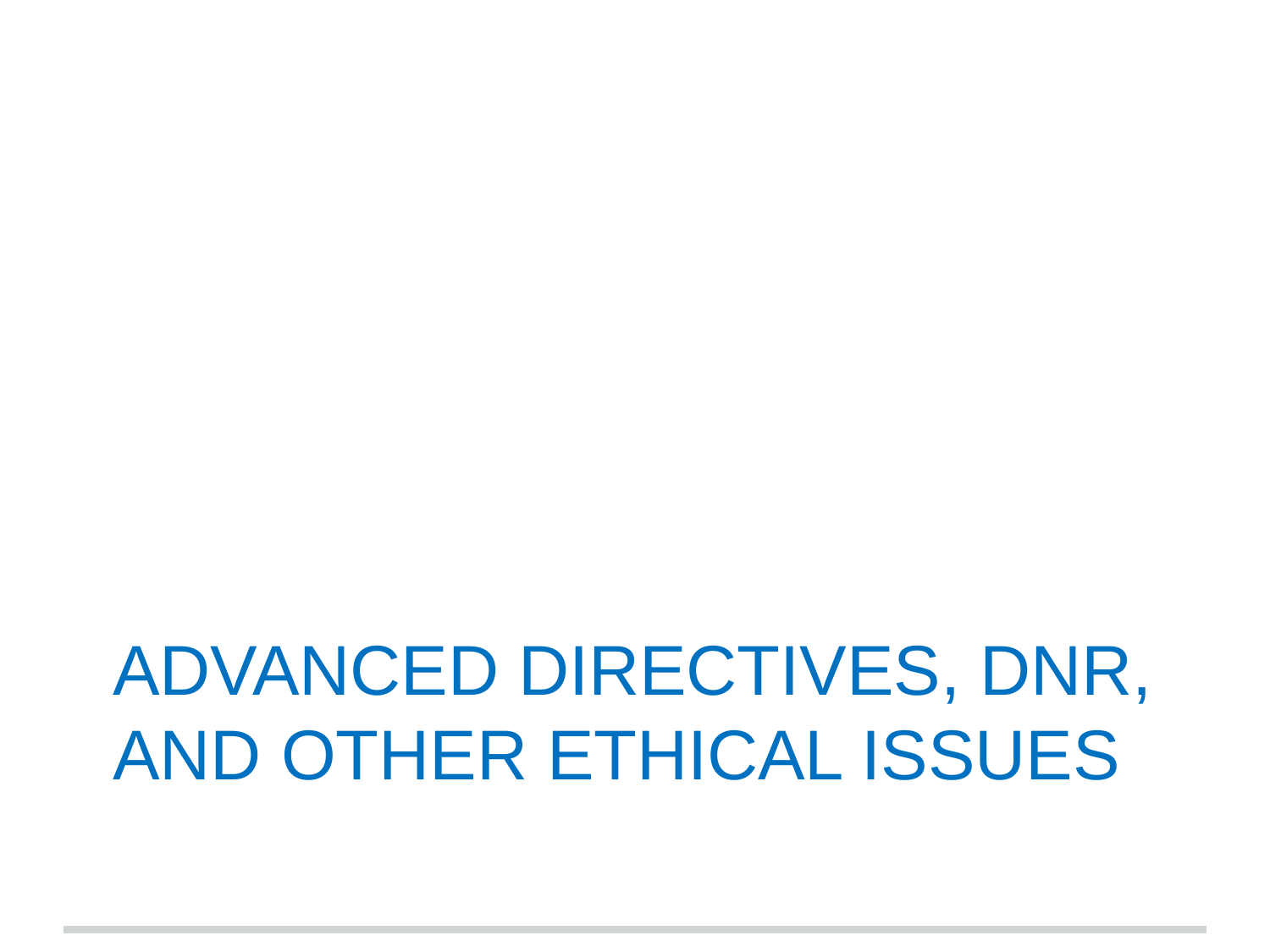

# Advanced directives, DNR, and other ethical issues